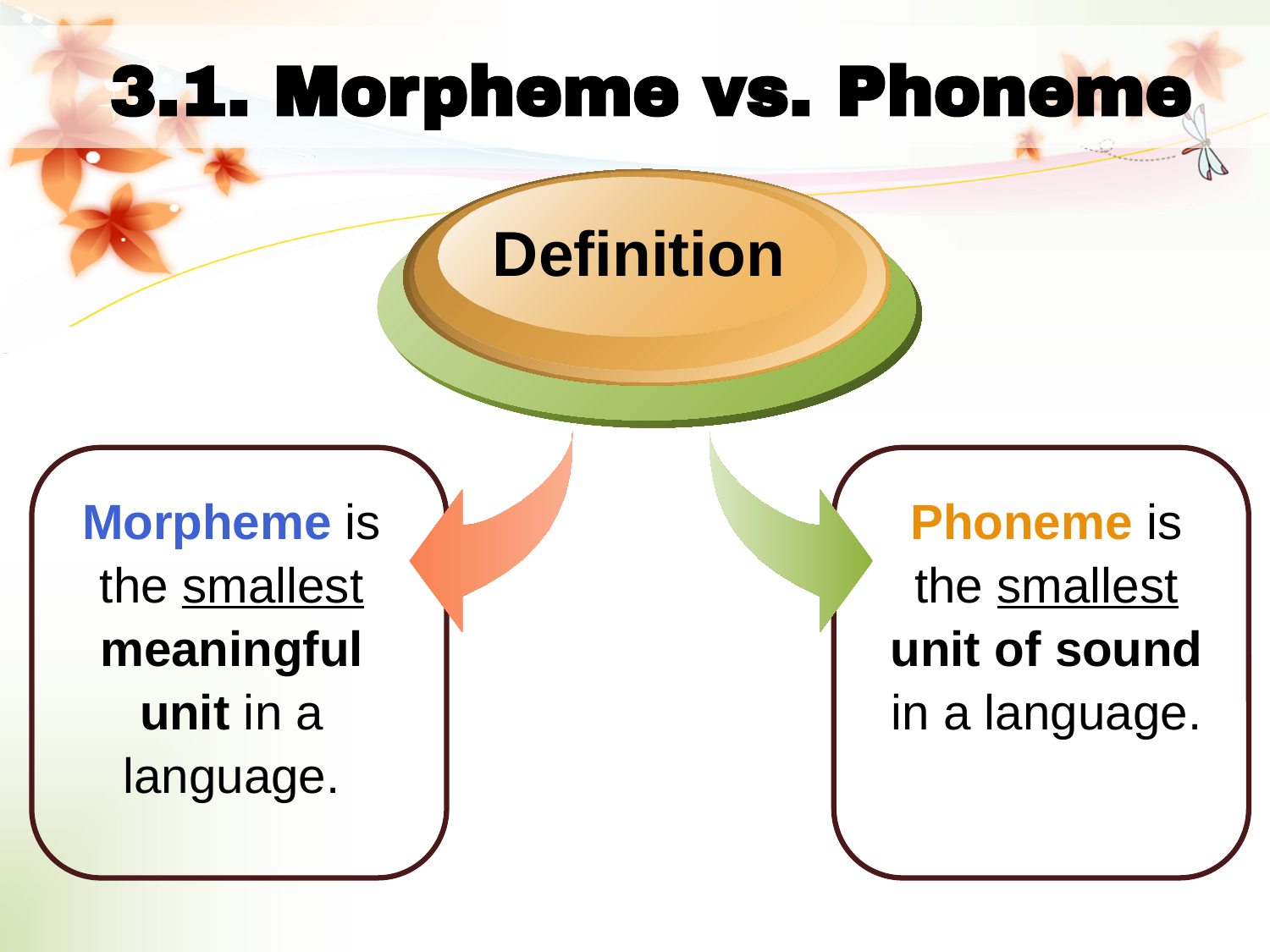

3.1. Morpheme vs. Phoneme

Definition

Morpheme is the smallest meaningful unit in a language.
Phoneme is the smallest unit of sound in a language.